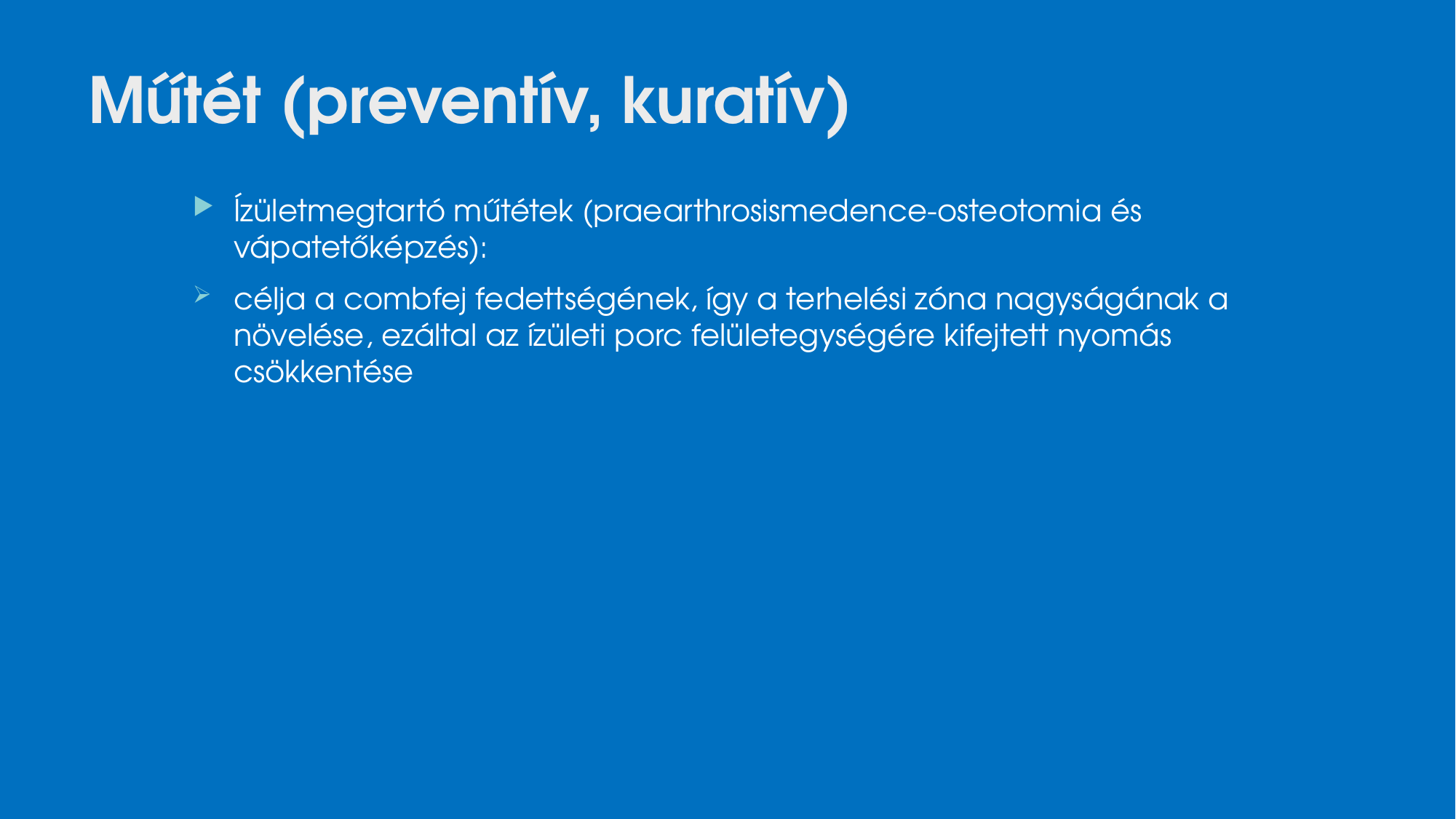

# Műtét (preventív, kuratív)

Ízületmegtartó műtétek (praearthrosismedence-osteotomia és vápatetőképzés):
célja a combfej fedettségének, így a terhelési zóna nagyságának a növelése, ezáltal az ízületi porc felületegységére kifejtett nyomás csökkentése